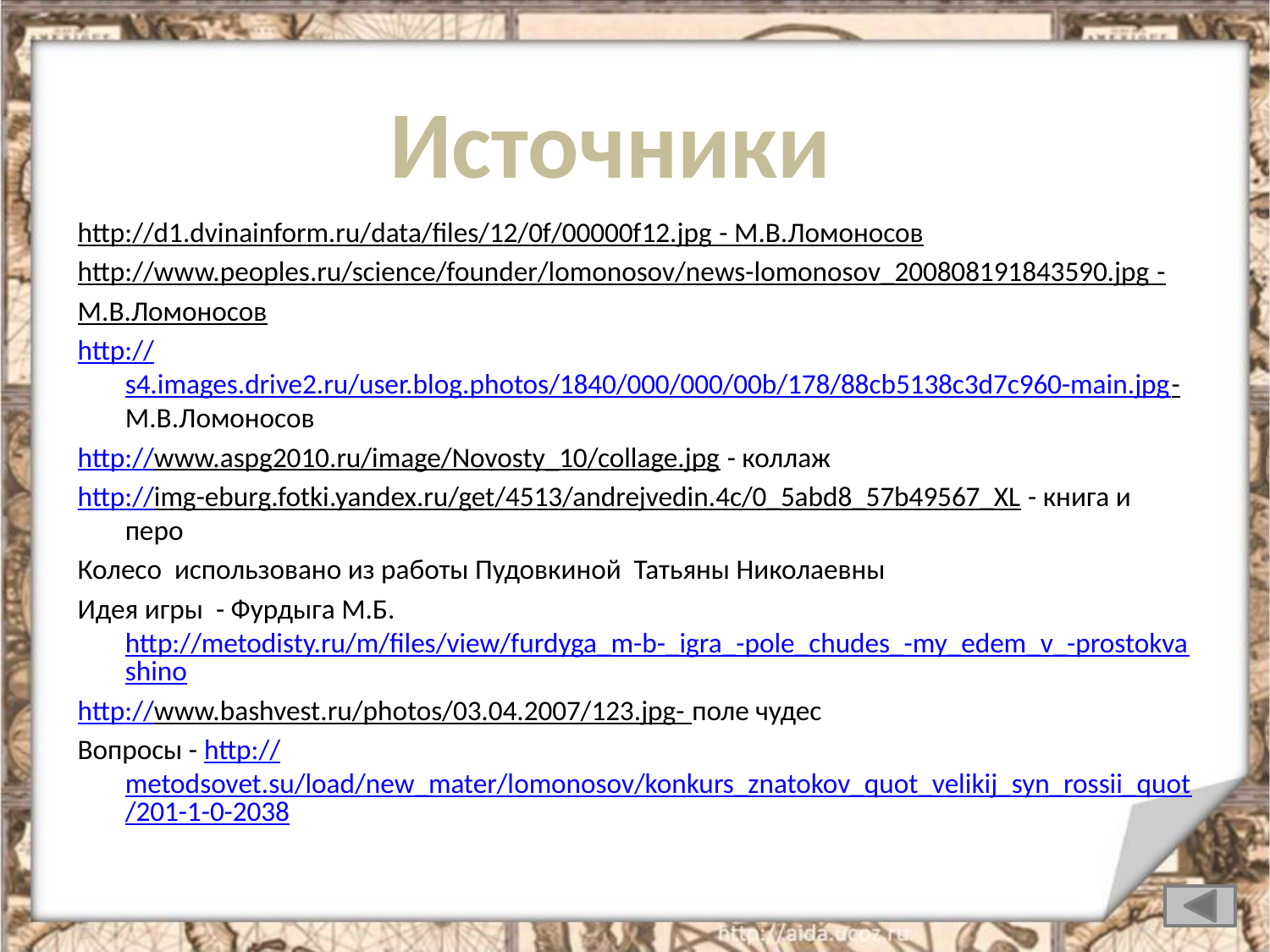

Источники
http://d1.dvinainform.ru/data/files/12/0f/00000f12.jpg - М.В.Ломоносов
http://www.peoples.ru/science/founder/lomonosov/news-lomonosov_200808191843590.jpg -
М.В.Ломоносов
http://s4.images.drive2.ru/user.blog.photos/1840/000/000/00b/178/88cb5138c3d7c960-main.jpg- М.В.Ломоносов
http://www.aspg2010.ru/image/Novosty_10/collage.jpg - коллаж
http://img-eburg.fotki.yandex.ru/get/4513/andrejvedin.4c/0_5abd8_57b49567_XL - книга и перо
Колесо  использовано из работы Пудовкиной  Татьяны Николаевны
Идея игры  - Фурдыга М.Б. http://metodisty.ru/m/files/view/furdyga_m-b-_igra_-pole_chudes_-my_edem_v_-prostokvashino
http://www.bashvest.ru/photos/03.04.2007/123.jpg- поле чудес
Вопросы - http://metodsovet.su/load/new_mater/lomonosov/konkurs_znatokov_quot_velikij_syn_rossii_quot/201-1-0-2038